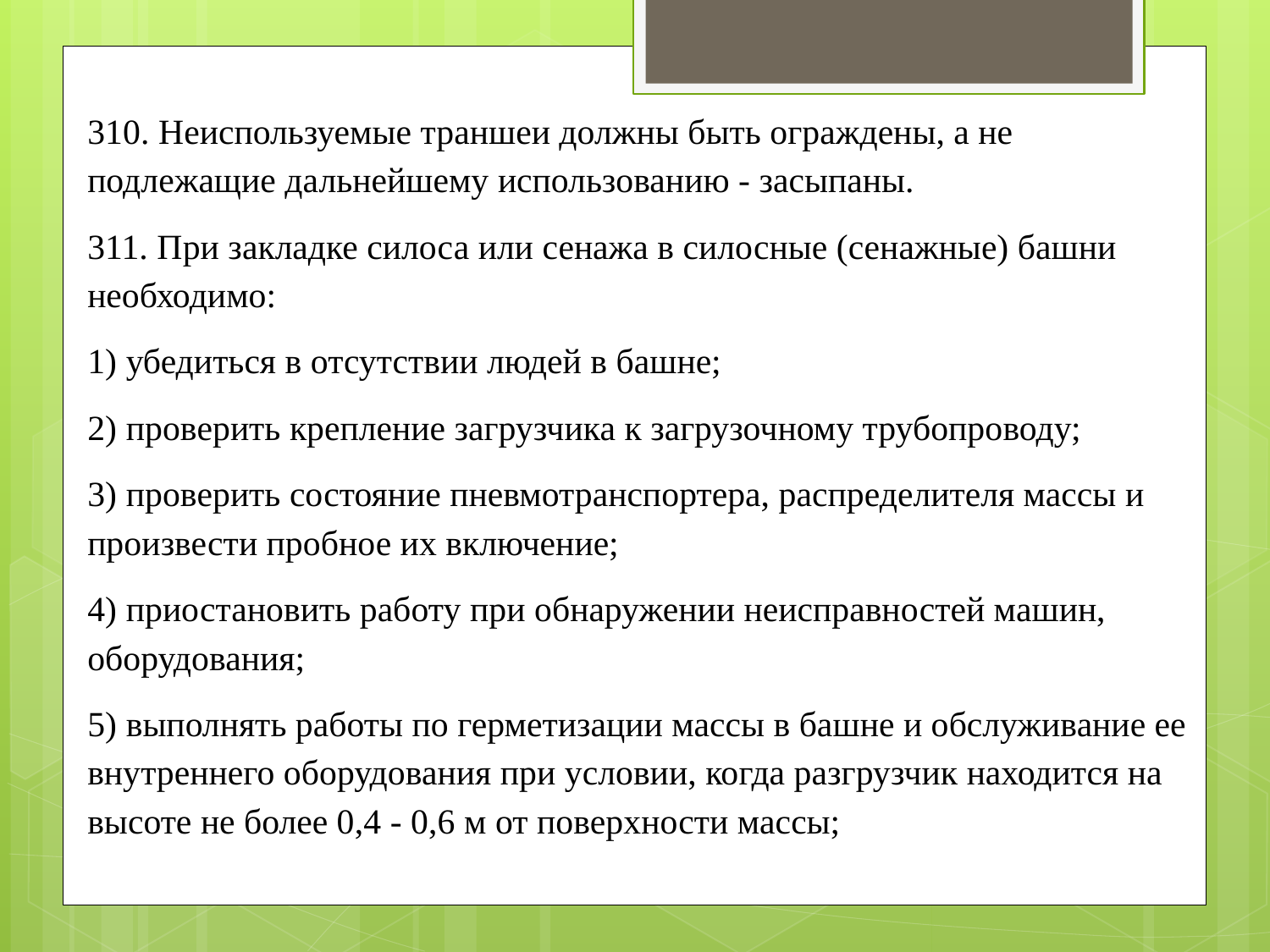

310. Неиспользуемые траншеи должны быть ограждены, а не подлежащие дальнейшему использованию - засыпаны.
311. При закладке силоса или сенажа в силосные (сенажные) башни необходимо:
1) убедиться в отсутствии людей в башне;
2) проверить крепление загрузчика к загрузочному трубопроводу;
3) проверить состояние пневмотранспортера, распределителя массы и произвести пробное их включение;
4) приостановить работу при обнаружении неисправностей машин, оборудования;
5) выполнять работы по герметизации массы в башне и обслуживание ее внутреннего оборудования при условии, когда разгрузчик находится на высоте не более 0,4 - 0,6 м от поверхности массы;